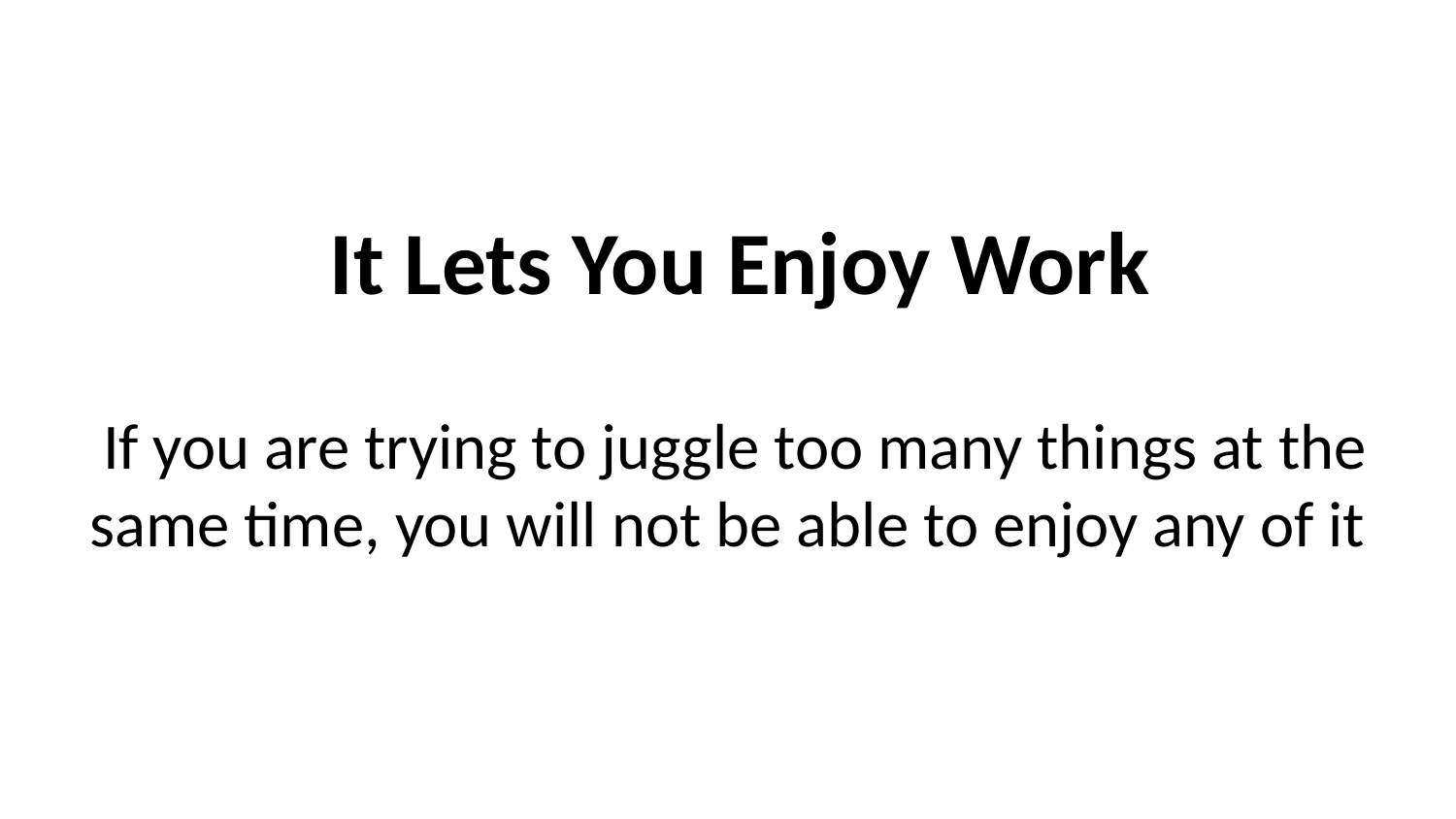

# It Lets You Enjoy Work
 If you are trying to juggle too many things at the same time, you will not be able to enjoy any of it